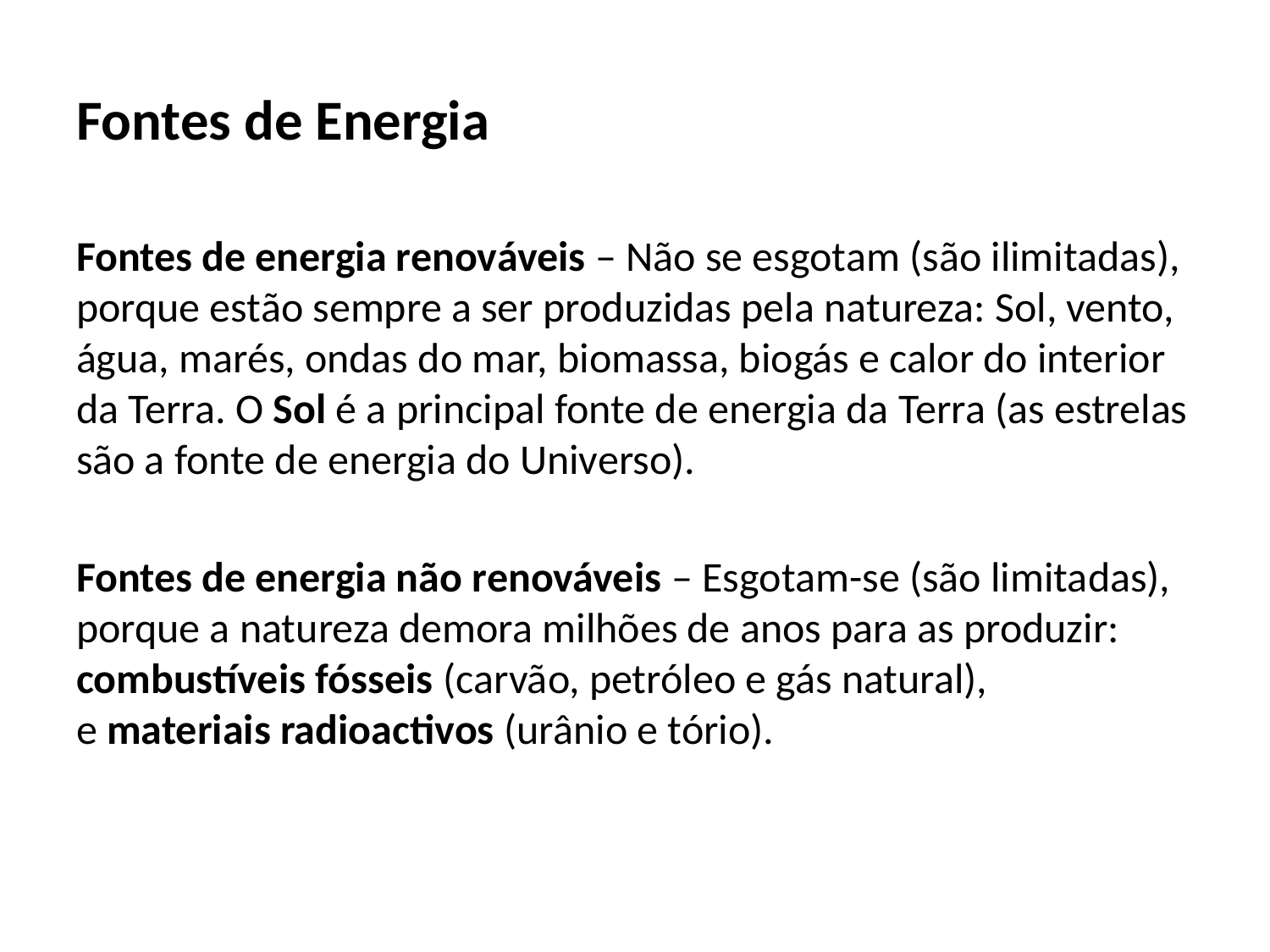

# Fontes de Energia
Fontes de energia renováveis – Não se esgotam (são ilimitadas), porque estão sempre a ser produzidas pela natureza: Sol, vento, água, marés, ondas do mar, biomassa, biogás e calor do interior da Terra. O Sol é a principal fonte de energia da Terra (as estrelas são a fonte de energia do Universo).

Fontes de energia não renováveis – Esgotam-se (são limitadas), porque a natureza demora milhões de anos para as produzir: combustíveis fósseis (carvão, petróleo e gás natural),
e materiais radioactivos (urânio e tório).